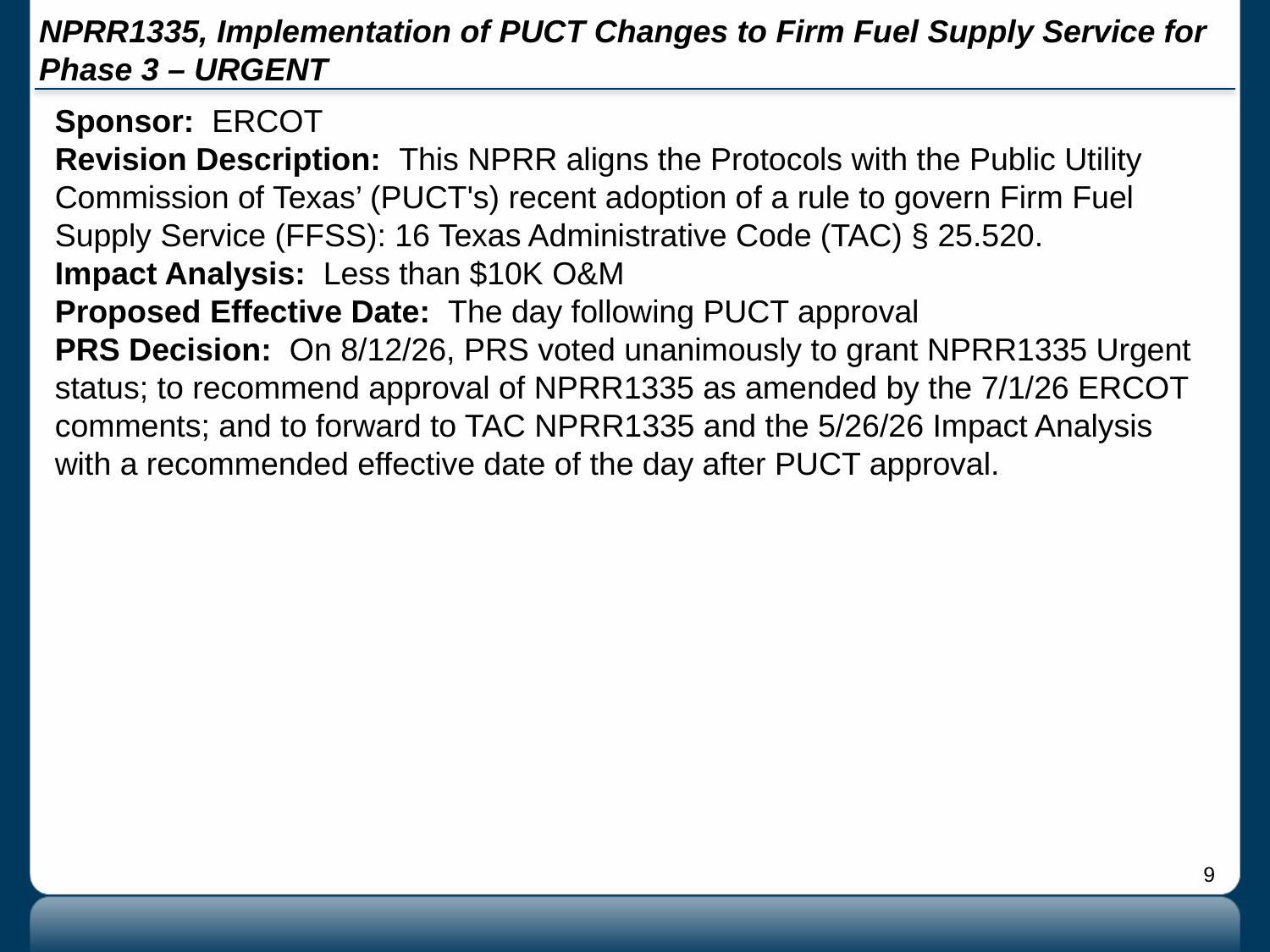

# NPRR1335, Implementation of PUCT Changes to Firm Fuel Supply Service for Phase 3 – URGENT
Sponsor:  ERCOT
Revision Description:  This NPRR aligns the Protocols with the Public Utility Commission of Texas’ (PUCT's) recent adoption of a rule to govern Firm Fuel Supply Service (FFSS): 16 Texas Administrative Code (TAC) § 25.520.
Impact Analysis:  Less than $10K O&M
Proposed Effective Date:  The day following PUCT approval
PRS Decision:  On 8/12/26, PRS voted unanimously to grant NPRR1335 Urgent status; to recommend approval of NPRR1335 as amended by the 7/1/26 ERCOT comments; and to forward to TAC NPRR1335 and the 5/26/26 Impact Analysis with a recommended effective date of the day after PUCT approval.